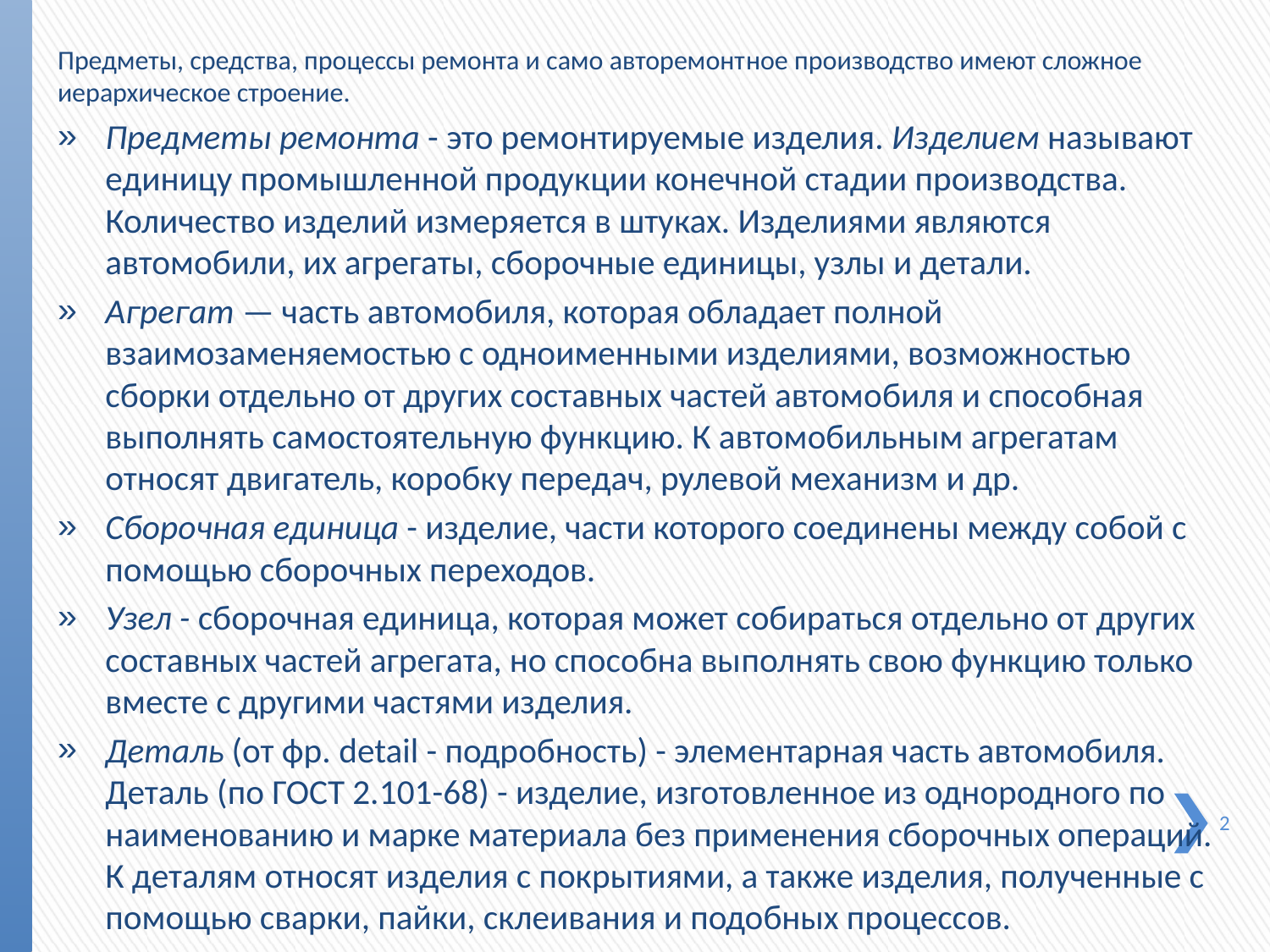

Предметы, средства, процессы ремонта и само авторемонт­ное производство имеют сложное иерархическое строение.
Предметы ремонта - это ремонтируемые изделия. Изде­лием называют единицу промышленной продукции конечной стадии производства. Количество изделий измеряется в шту­ках. Изделиями являются автомобили, их агрегаты, сборочные единицы, узлы и детали.
Агрегат — часть автомобиля, которая обладает полной взаимозаменяемостью с одноименными изделиями, возмож­ностью сборки отдельно от других составных частей автомо­биля и способная выполнять самостоятельную функцию. К автомобильным агрегатам относят двигатель, коробку пере­дач, рулевой механизм и др.
Сборочная единица - изделие, части которого соединены между собой с помощью сборочных переходов.
Узел - сборочная единица, которая может собираться от­дельно от других составных частей агрегата, но способна вы­полнять свою функцию только вместе с другими частями из­делия.
Деталь (от фр. detail - подробность) - элементарная часть автомобиля. Деталь (по ГОСТ 2.101-68) - изделие, изготов­ленное из однородного по наименованию и марке материала без применения сборочных операций. К деталям относят изде­лия с покрытиями, а также изделия, полученные с помощью сварки, пайки, склеивания и подобных процессов.

2